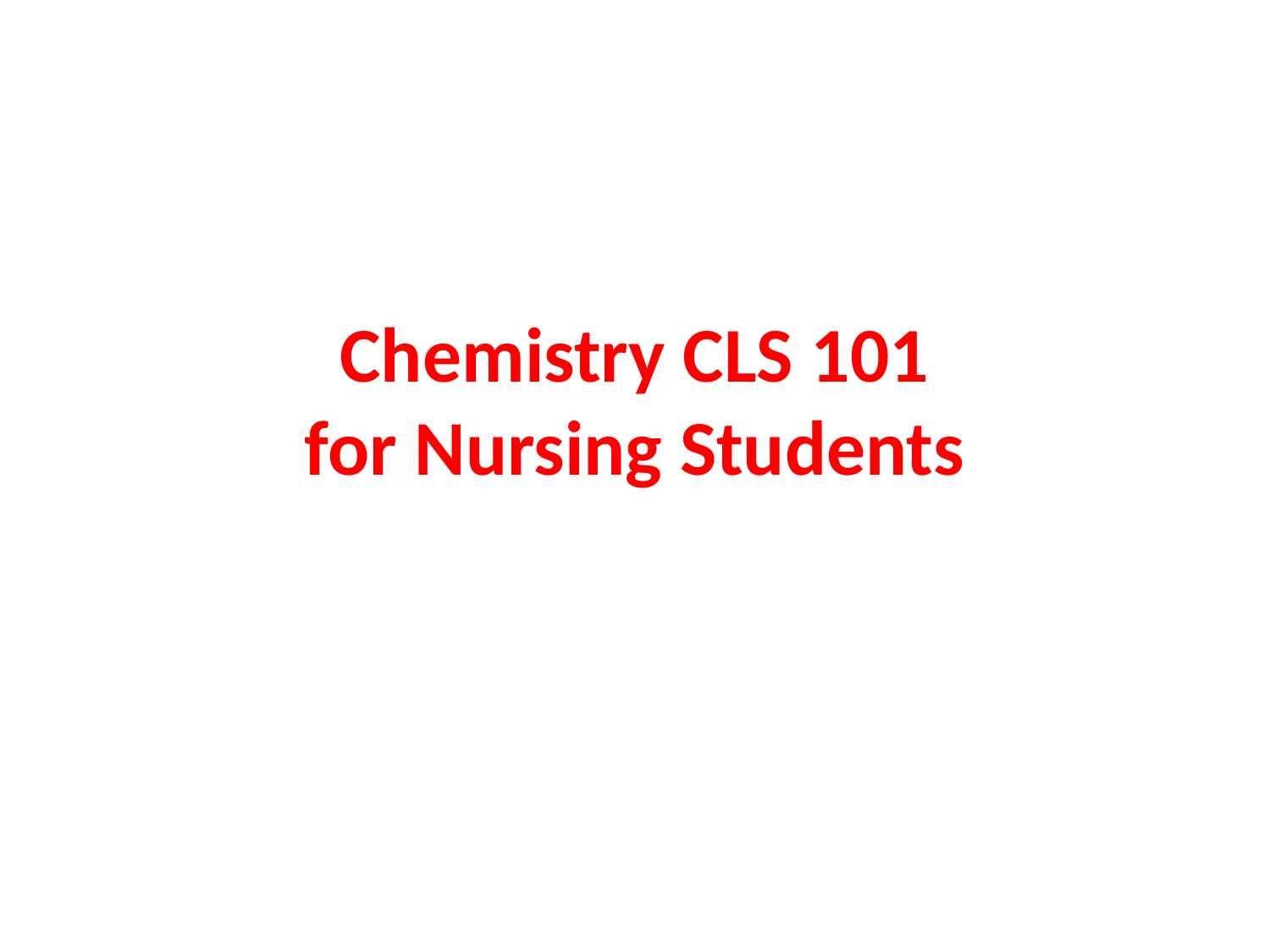

# Chemistry CLS 101 for Nursing Students